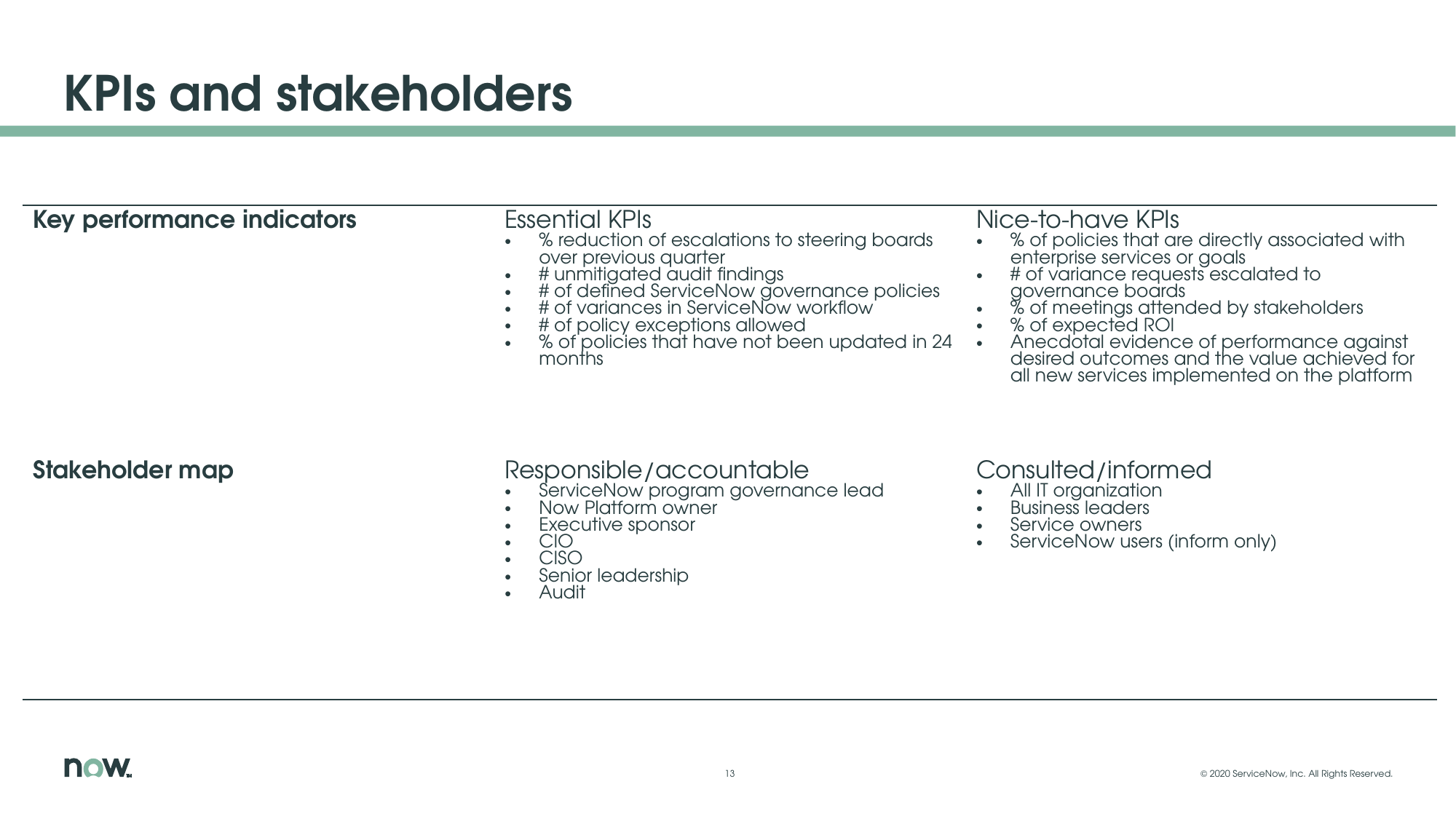

# KPIs and stakeholders

| Key performance indicators | Essential KPIs % reduction of escalations to steering boards over previous quarter # unmitigated audit findings # of defined ServiceNow governance policies # of variances in ServiceNow workflow # of policy exceptions allowed % of policies that have not been updated in 24 months | Nice-to-have KPIs % of policies that are directly associated with enterprise services or goals # of variance requests escalated to governance boards % of meetings attended by stakeholders % of expected ROI Anecdotal evidence of performance against desired outcomes and the value achieved for all new services implemented on the platform |
| --- | --- | --- |
| Stakeholder map | Responsible/accountable ServiceNow program governance lead Now Platform owner Executive sponsor CIO CISO Senior leadership Audit | Consulted/informed All IT organization Business leaders Service owners ServiceNow users (inform only) |